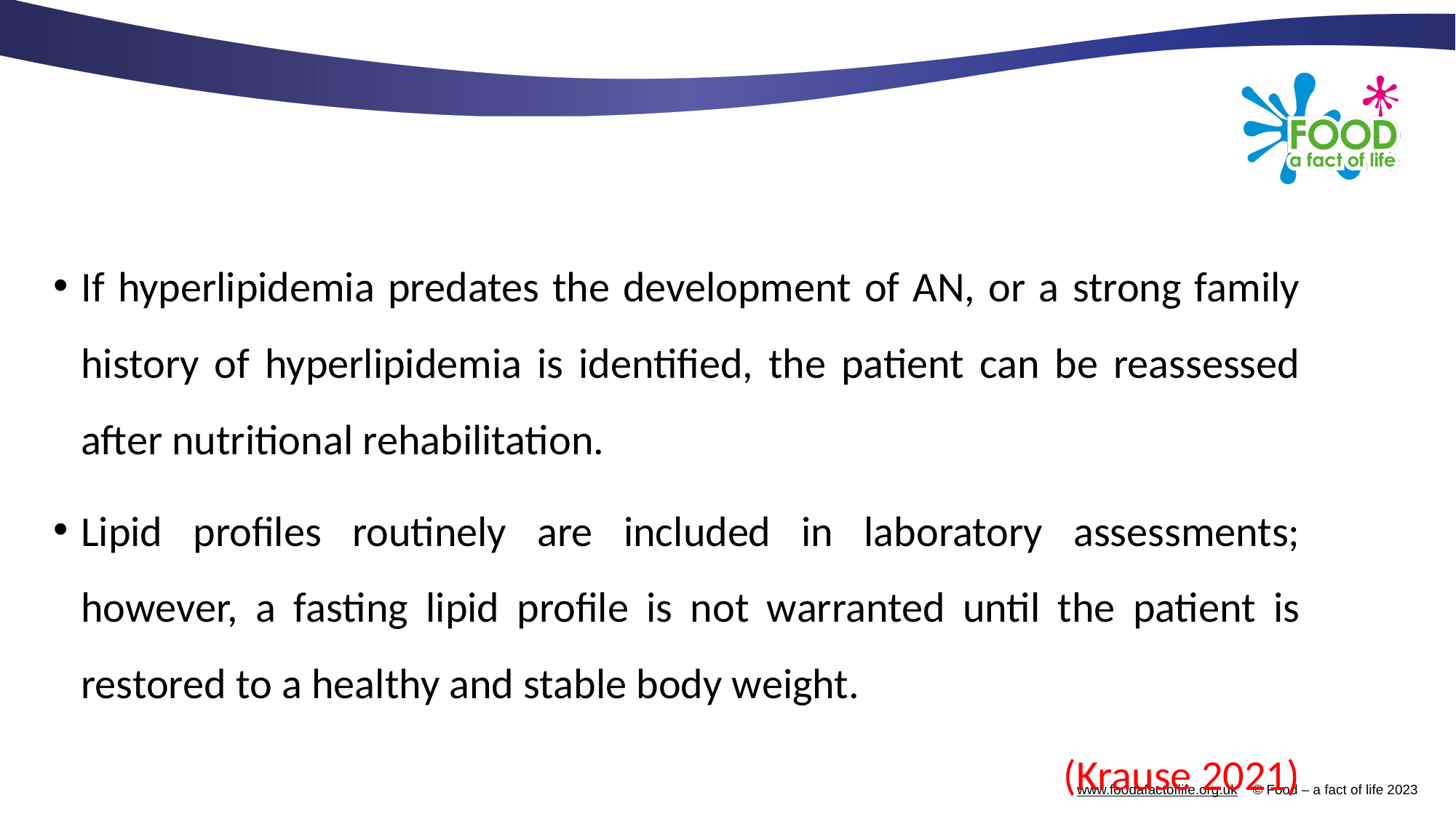

# Hyperlipidemia and of anorexia nervosa
If hyperlipidemia predates the development of AN, or a strong family history of hyperlipidemia is identified, the patient can be reassessed after nutritional rehabilitation.
Lipid profiles routinely are included in laboratory assessments; however, a fasting lipid profile is not warranted until the patient is restored to a healthy and stable body weight.
(Krause 2021)